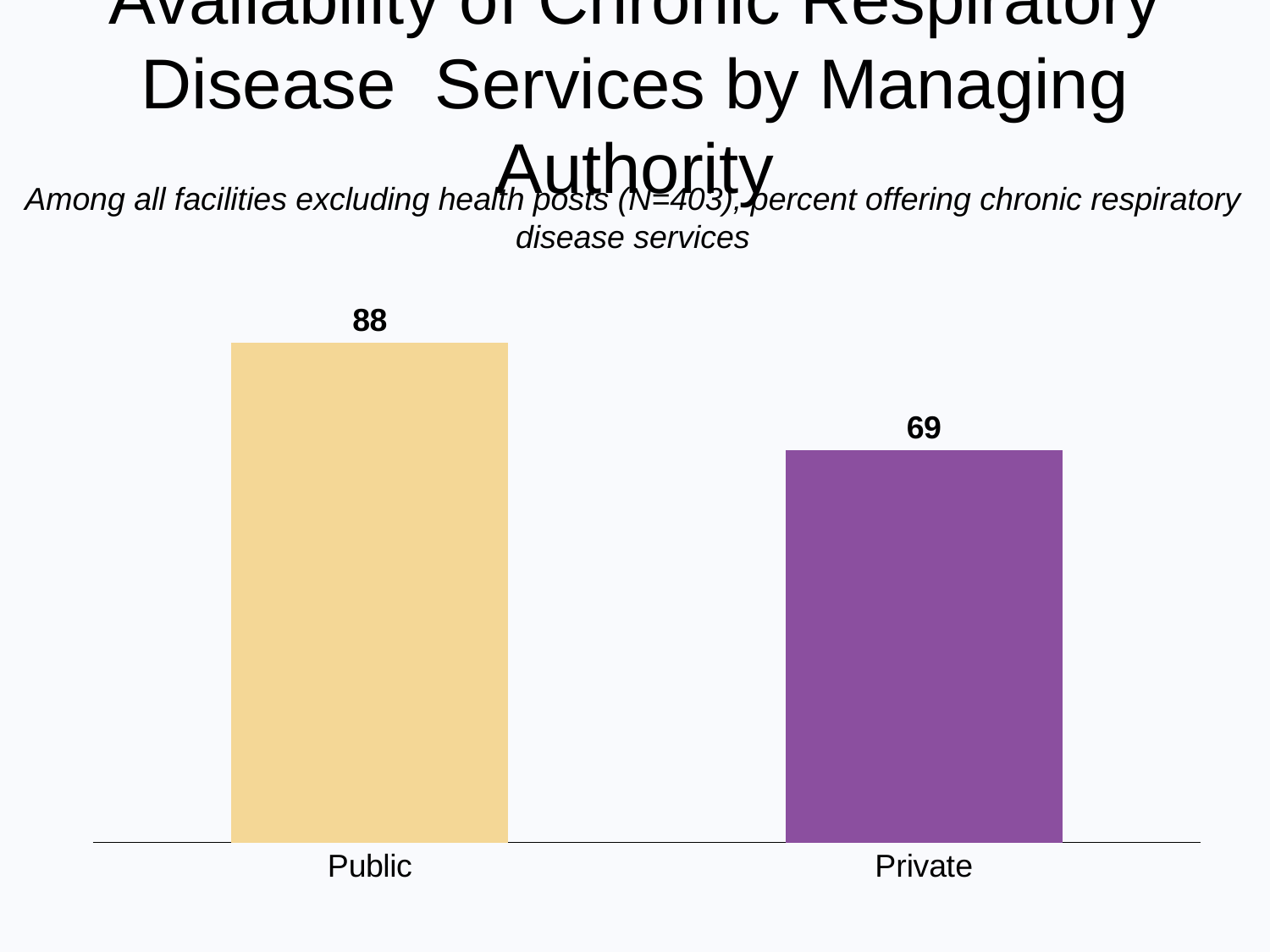

Availability of Chronic Respiratory Disease  Services by Managing Authority
Among all facilities excluding health posts (N=403), percent offering chronic respiratory disease services

### Chart

| Category | CVD |
|---|---|
| Public | 88.0 |
| Private | 69.0 |